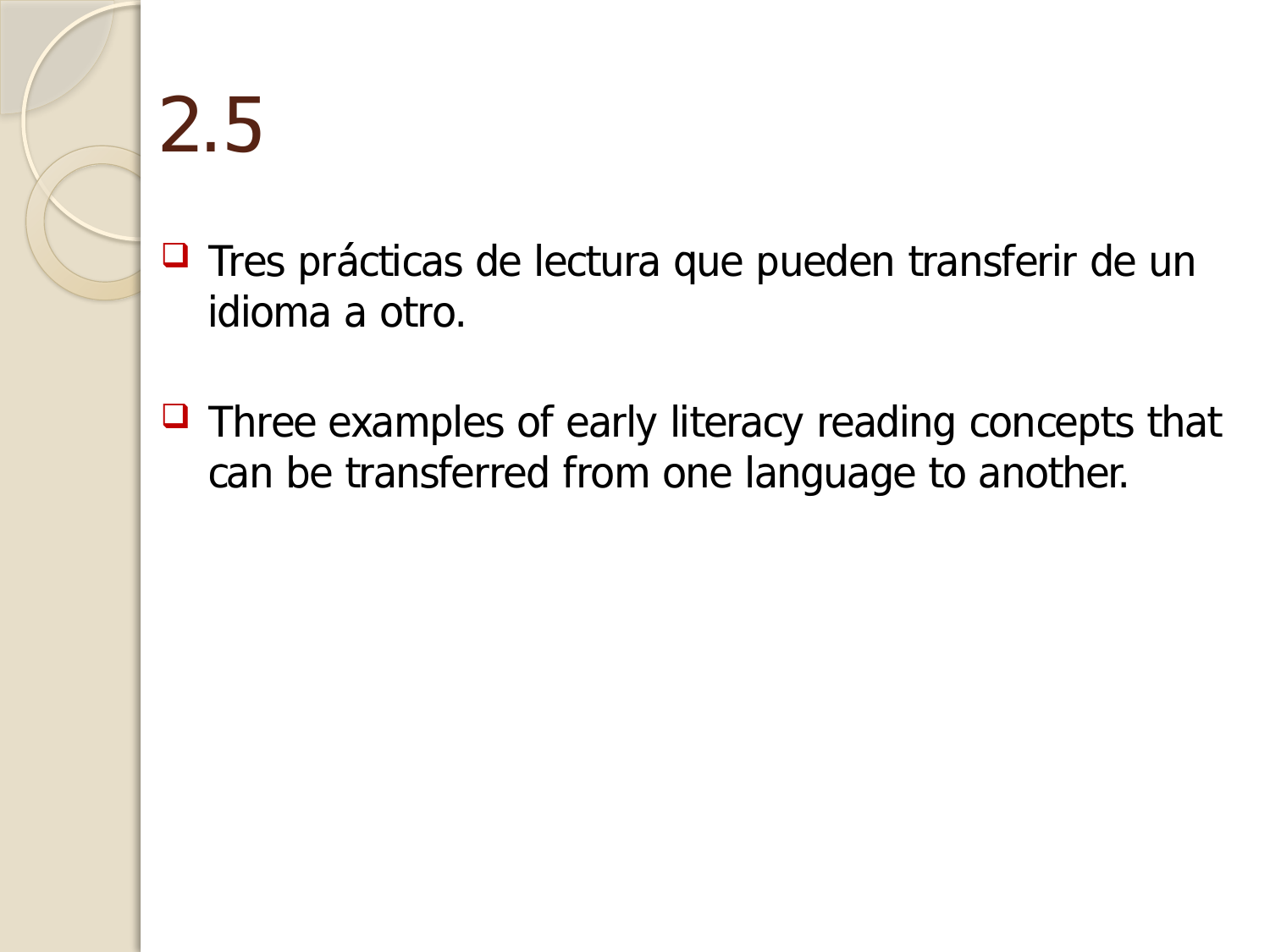

# 2.5
Tres prácticas de lectura que pueden transferir de un idioma a otro.
Three examples of early literacy reading concepts that can be transferred from one language to another.